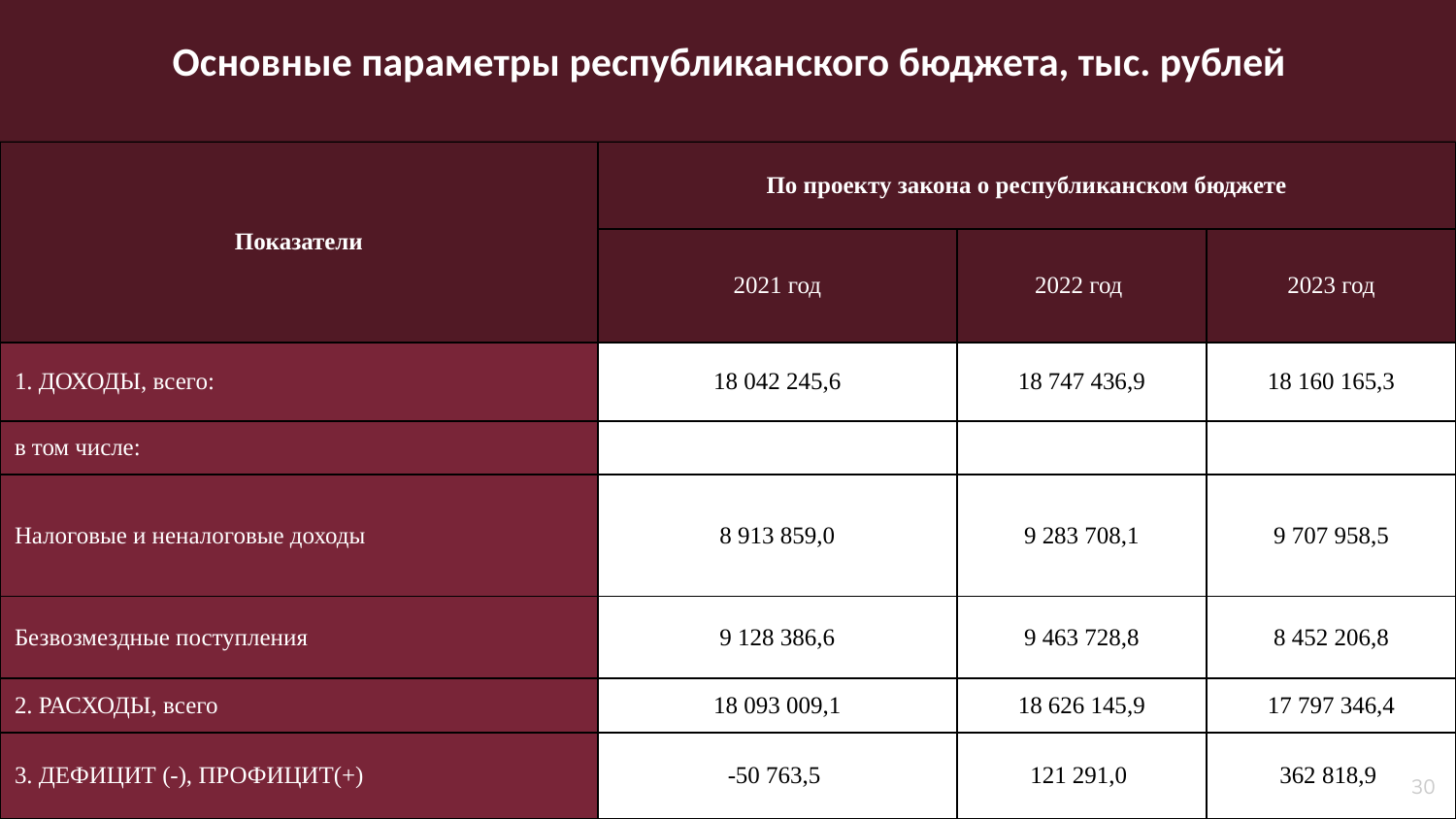

Основные параметры республиканского бюджета, тыс. рублей
| Показатели | По проекту закона о республиканском бюджете |  |  |
| --- | --- | --- | --- |
|  | 2021 год | 2022 год | 2023 год |
| 1. ДОХОДЫ, всего: | 18 042 245,6 | 18 747 436,9 | 18 160 165,3 |
| в том числе: |  |  |  |
| Налоговые и неналоговые доходы | 8 913 859,0 | 9 283 708,1 | 9 707 958,5 |
| Безвозмездные поступления | 9 128 386,6 | 9 463 728,8 | 8 452 206,8 |
| 2. РАСХОДЫ, всего | 18 093 009,1 | 18 626 145,9 | 17 797 346,4 |
| 3. ДЕФИЦИТ (-), ПРОФИЦИТ(+) | -50 763,5 | 121 291,0 | 362 818,9 |
30